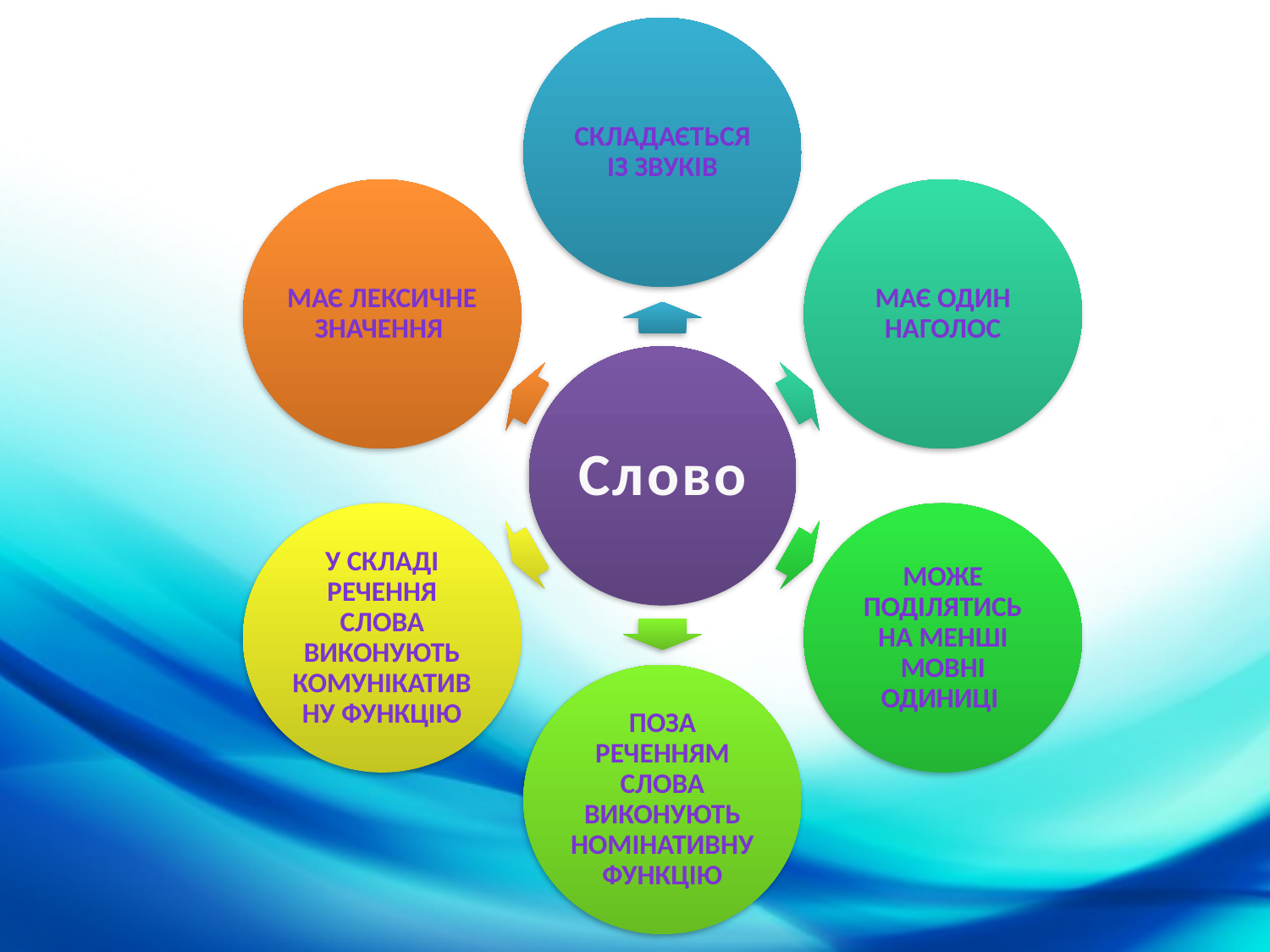

Слово

Складається із звуків

Має один наголос

Може поділятись на менші мовні одиниці

Поза реченням слова виконують номінативну функцію

У складі речення слова виконують комунікативну функцію

Має лексичне значення